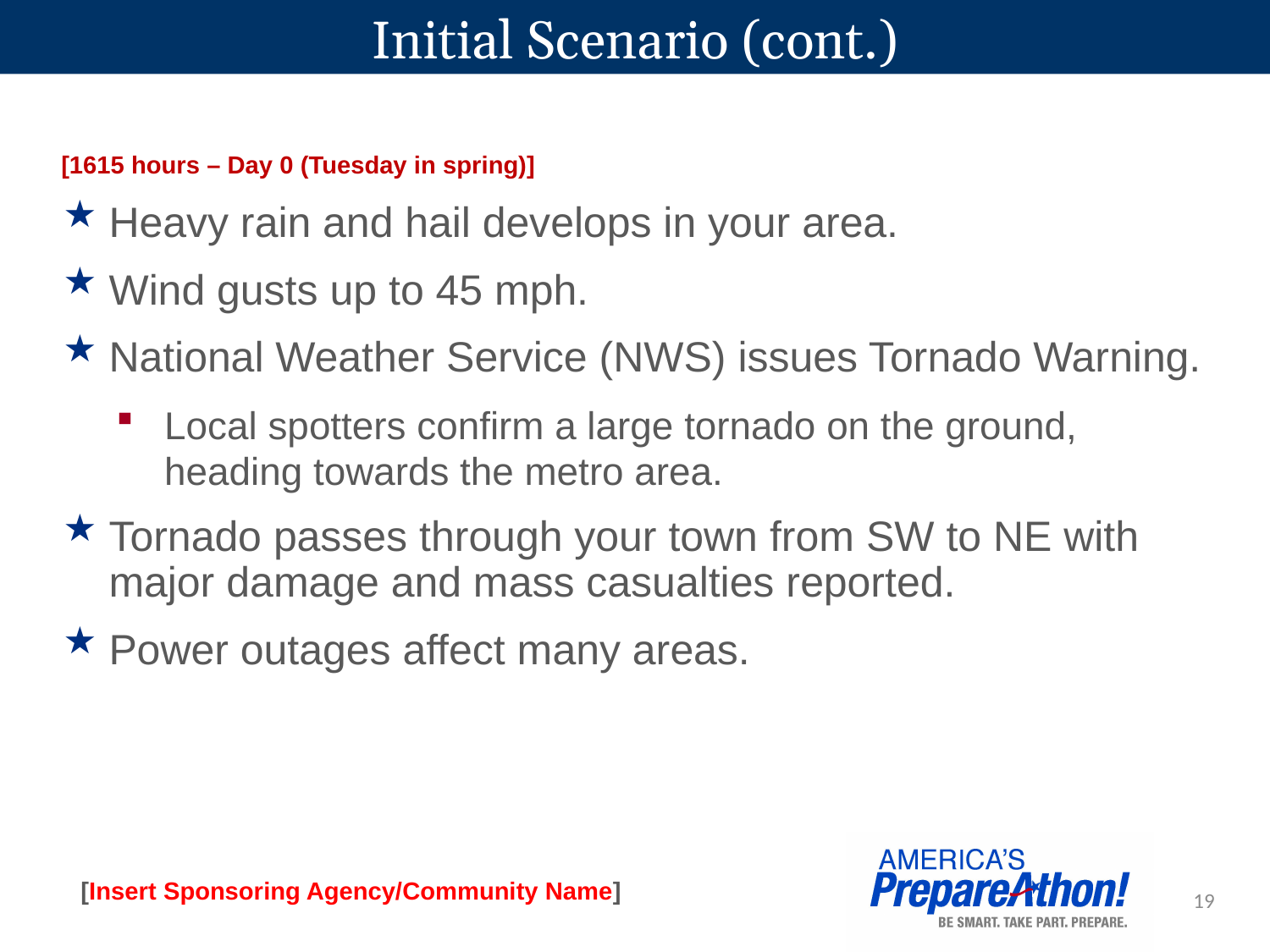

# Initial Scenario (cont.)
[1615 hours – Day 0 (Tuesday in spring)]
Heavy rain and hail develops in your area.
Wind gusts up to 45 mph.
National Weather Service (NWS) issues Tornado Warning.
Local spotters confirm a large tornado on the ground, heading towards the metro area.
Tornado passes through your town from SW to NE with major damage and mass casualties reported.
Power outages affect many areas.

19